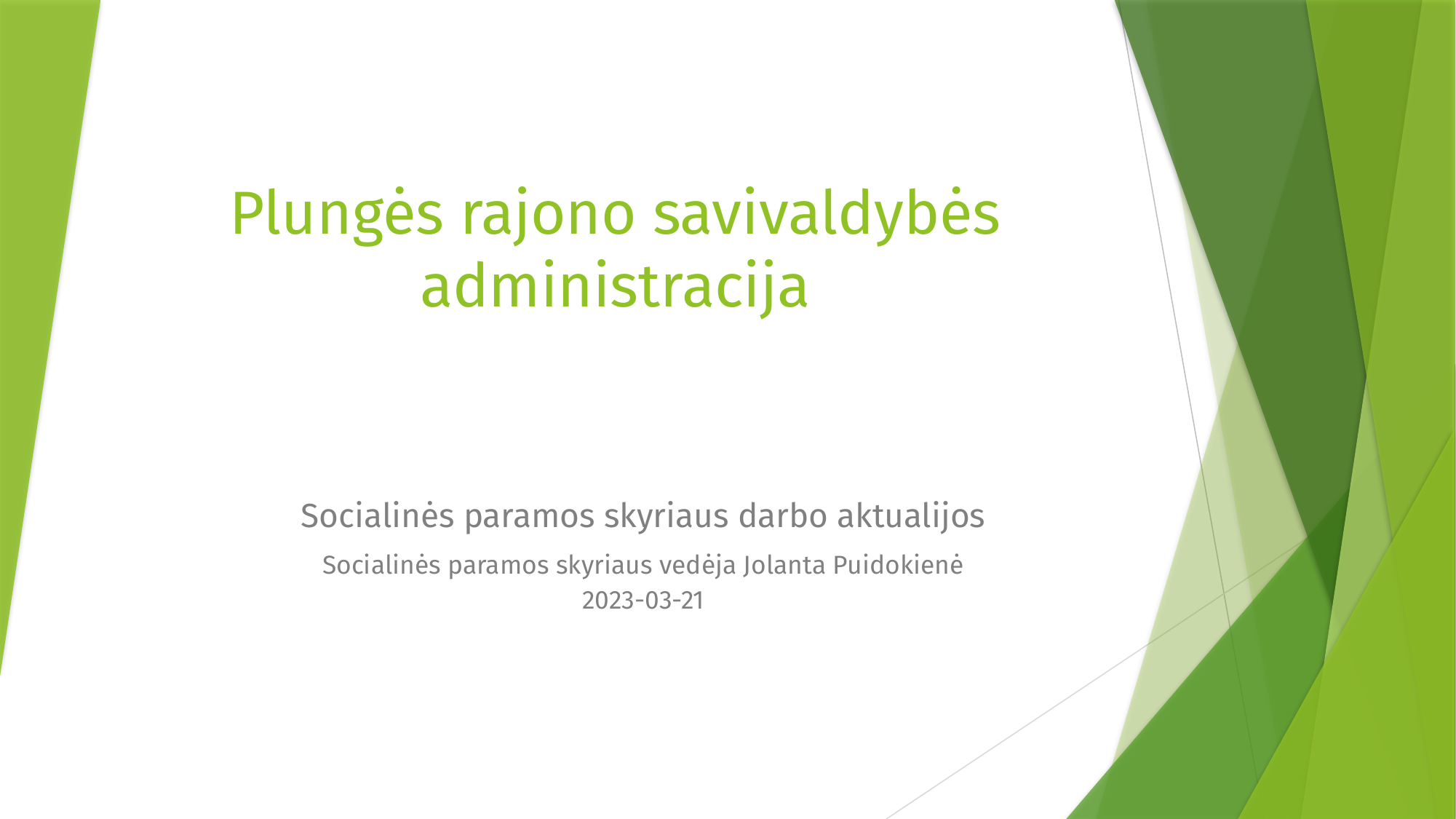

# Plungės rajono savivaldybės administracija
Socialinės paramos skyriaus darbo aktualijos

Socialinės paramos skyriaus vedėja Jolanta Puidokienė
2023-03-21